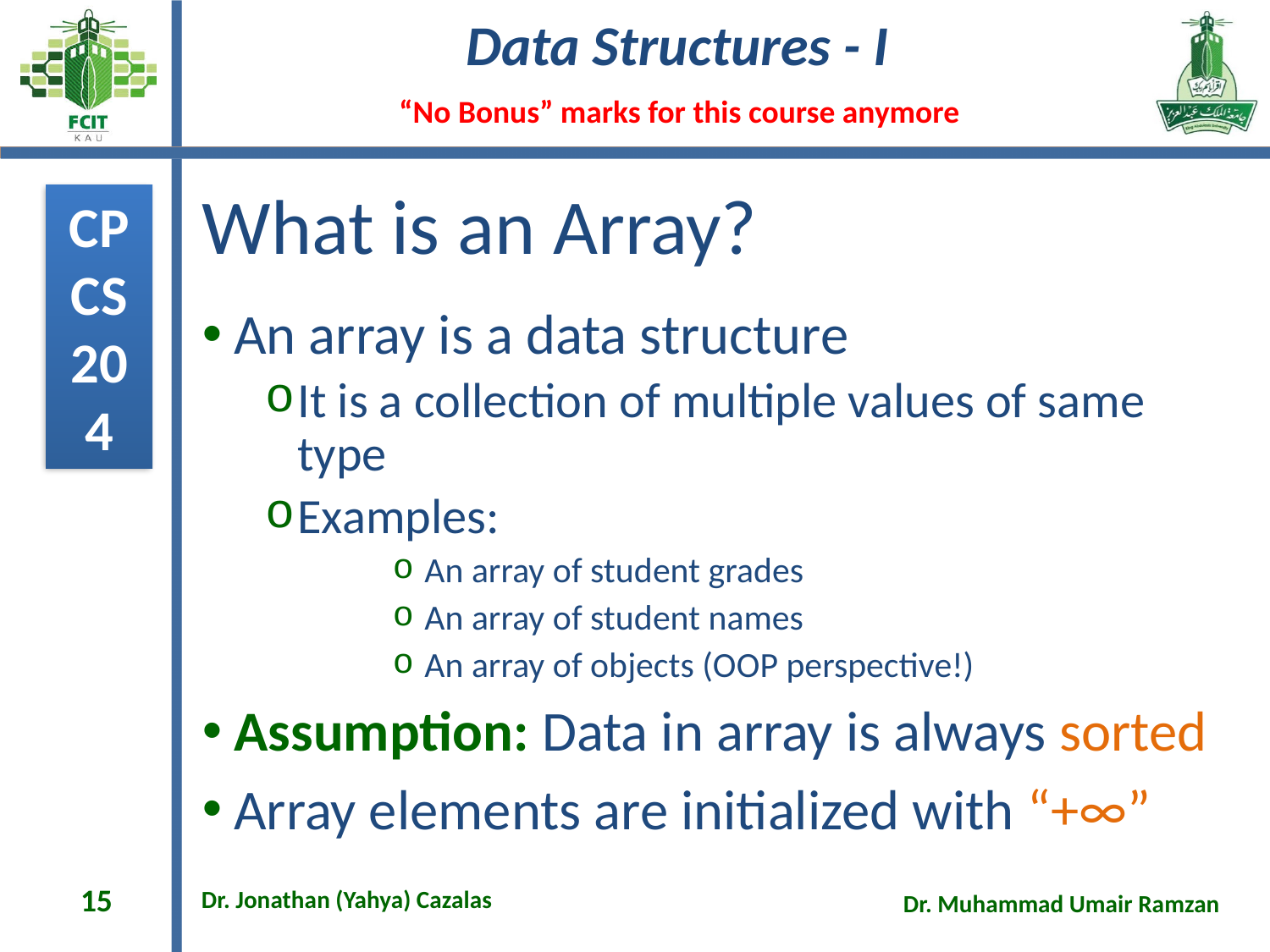

# What is an Array?
An array is a data structure
It is a collection of multiple values of same type
Examples:
An array of student grades
An array of student names
An array of objects (OOP perspective!)
Assumption: Data in array is always sorted
Array elements are initialized with “+∞”

15